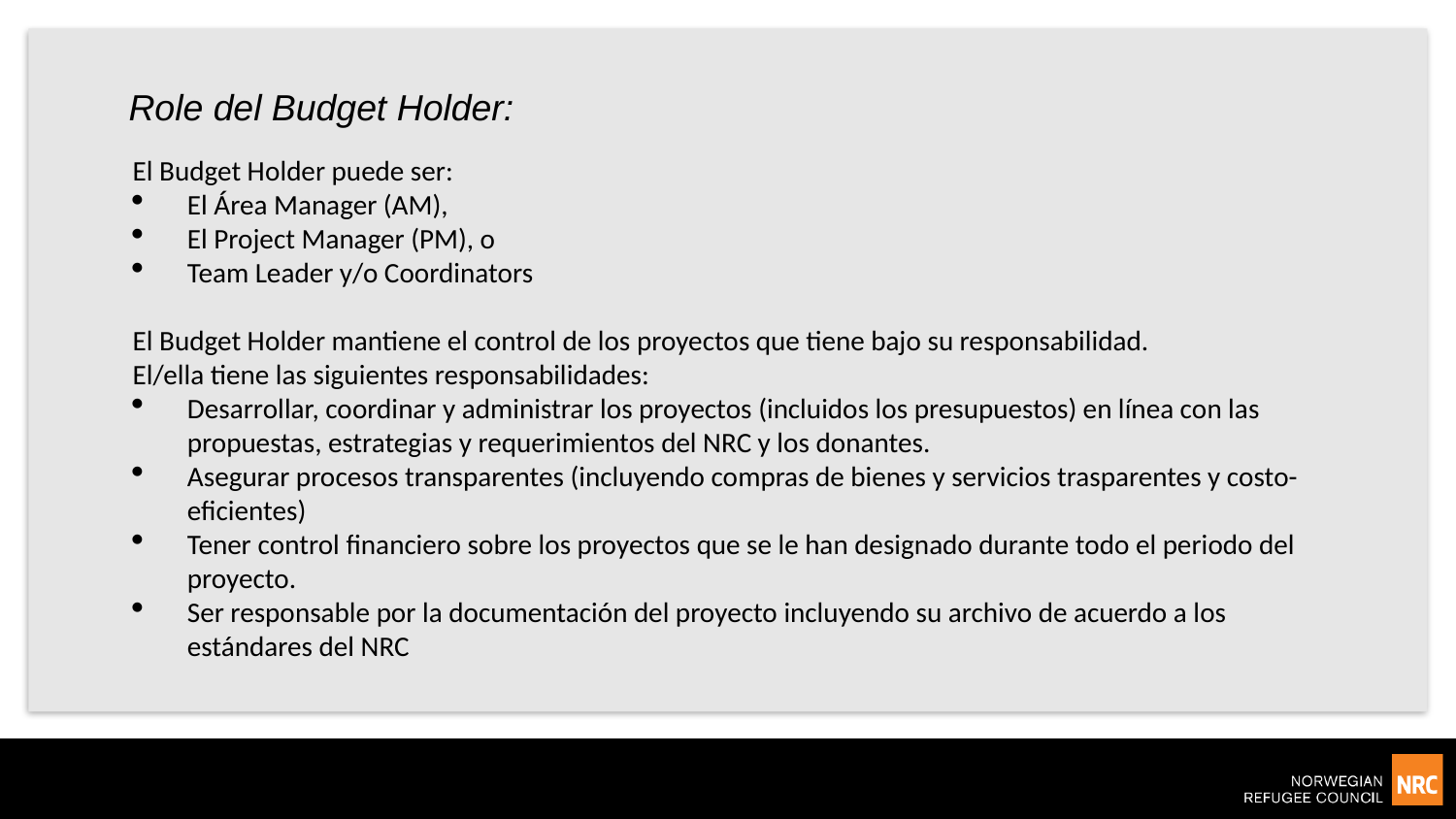

# Role del Budget Holder:
El Budget Holder puede ser:
El Área Manager (AM),
El Project Manager (PM), o
Team Leader y/o Coordinators

El Budget Holder mantiene el control de los proyectos que tiene bajo su responsabilidad.
El/ella tiene las siguientes responsabilidades:
Desarrollar, coordinar y administrar los proyectos (incluidos los presupuestos) en línea con las propuestas, estrategias y requerimientos del NRC y los donantes.
Asegurar procesos transparentes (incluyendo compras de bienes y servicios trasparentes y costo-eficientes)
Tener control financiero sobre los proyectos que se le han designado durante todo el periodo del proyecto.
Ser responsable por la documentación del proyecto incluyendo su archivo de acuerdo a los estándares del NRC